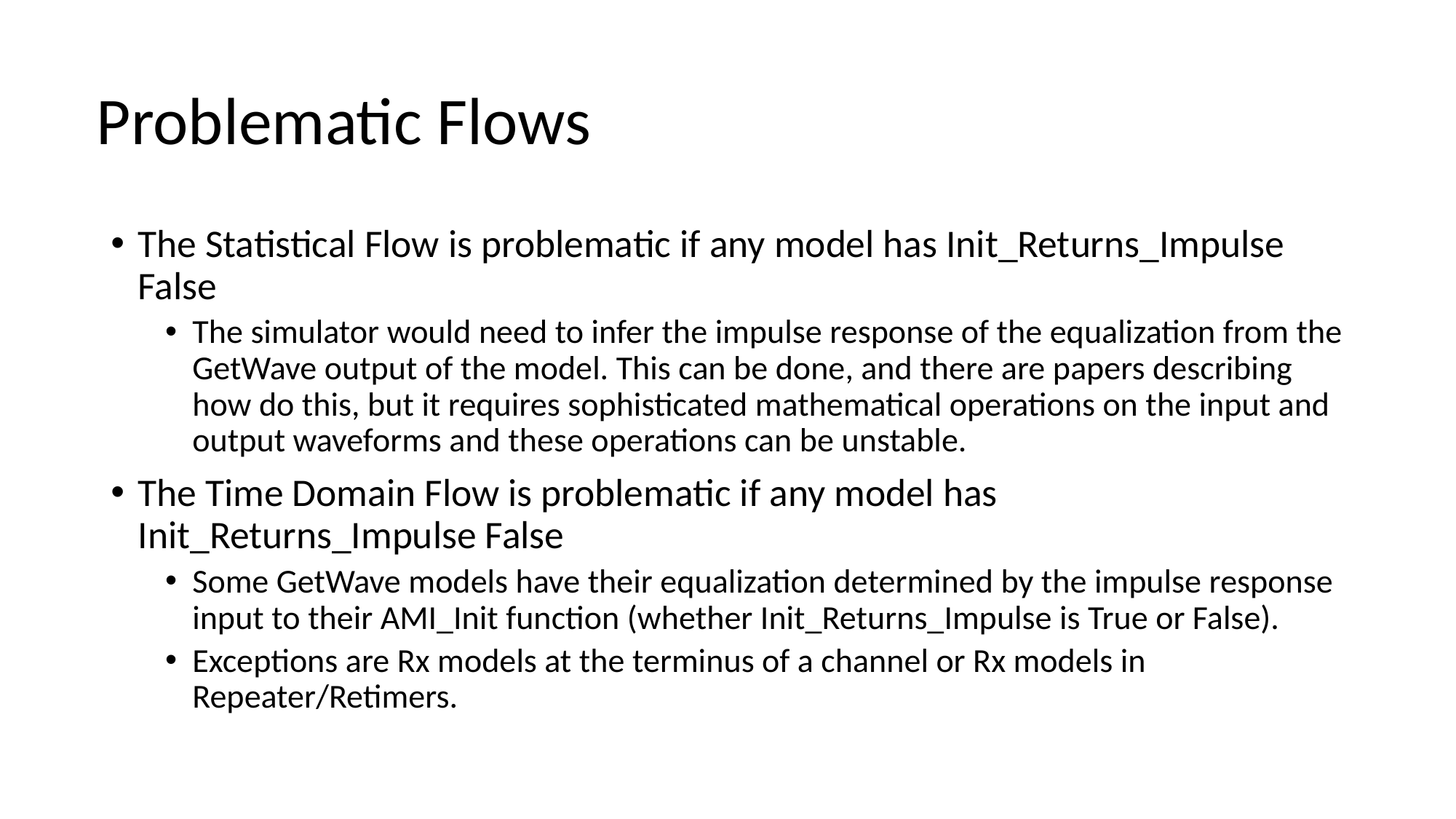

# Problematic Flows
The Statistical Flow is problematic if any model has Init_Returns_Impulse False
The simulator would need to infer the impulse response of the equalization from the GetWave output of the model. This can be done, and there are papers describing how do this, but it requires sophisticated mathematical operations on the input and output waveforms and these operations can be unstable.
The Time Domain Flow is problematic if any model has Init_Returns_Impulse False
Some GetWave models have their equalization determined by the impulse response input to their AMI_Init function (whether Init_Returns_Impulse is True or False).
Exceptions are Rx models at the terminus of a channel or Rx models in Repeater/Retimers.